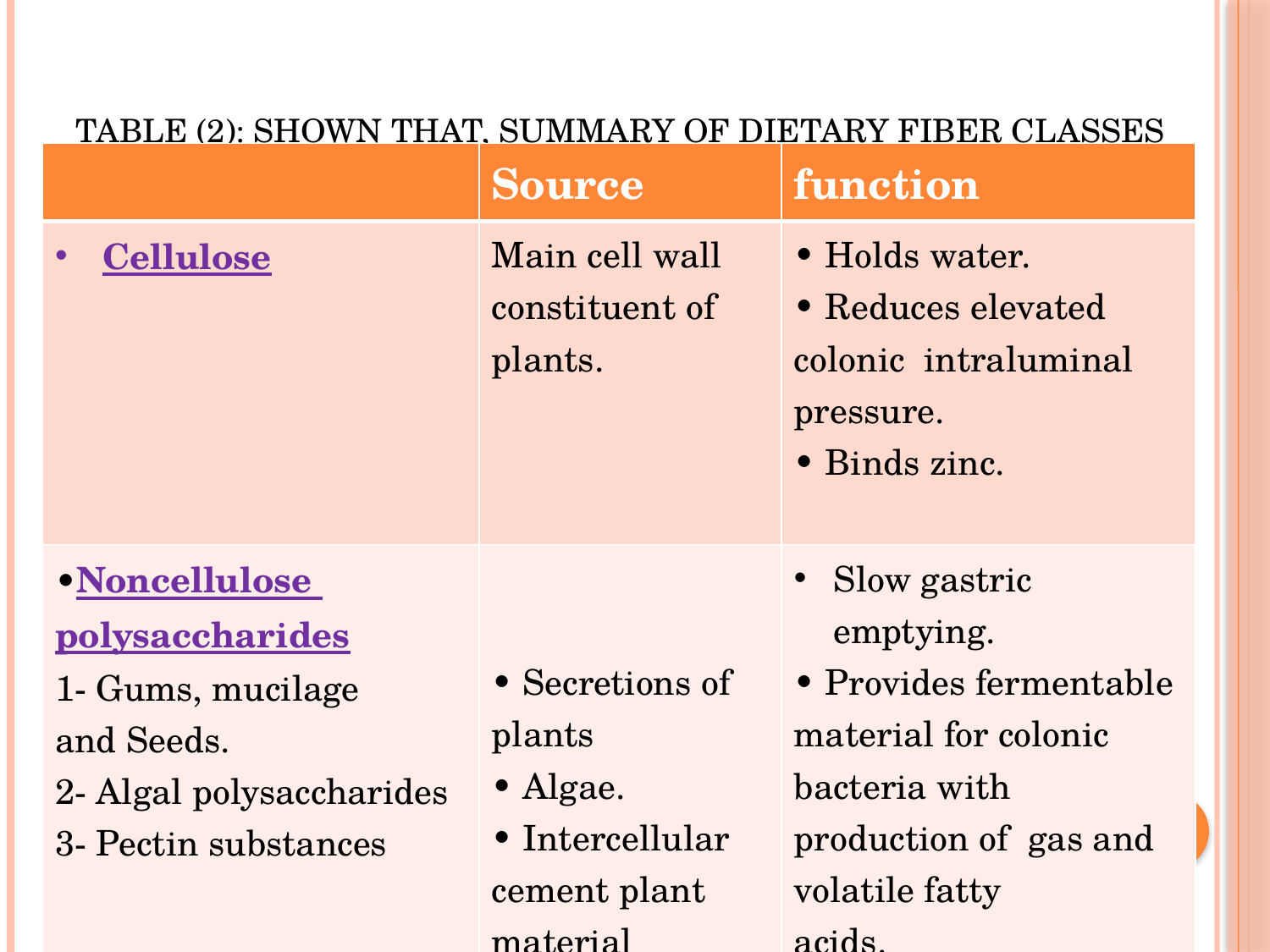

# Table (2): Shown that, summary of dietary fiber classes
|  | Source | function |
| --- | --- | --- |
| Cellulose | Main cell wall constituent of plants. | • Holds water. • Reduces elevated colonic intraluminal pressure. • Binds zinc. |
| •Noncellulose polysaccharides 1- Gums, mucilage and Seeds. 2- Algal polysaccharides 3- Pectin substances | • Secretions of plants • Algae. • Intercellular cement plant material | Slow gastric emptying. • Provides fermentable material for colonic bacteria with production of gas and volatile fatty acids. • Binds bile acids and cholesterol |